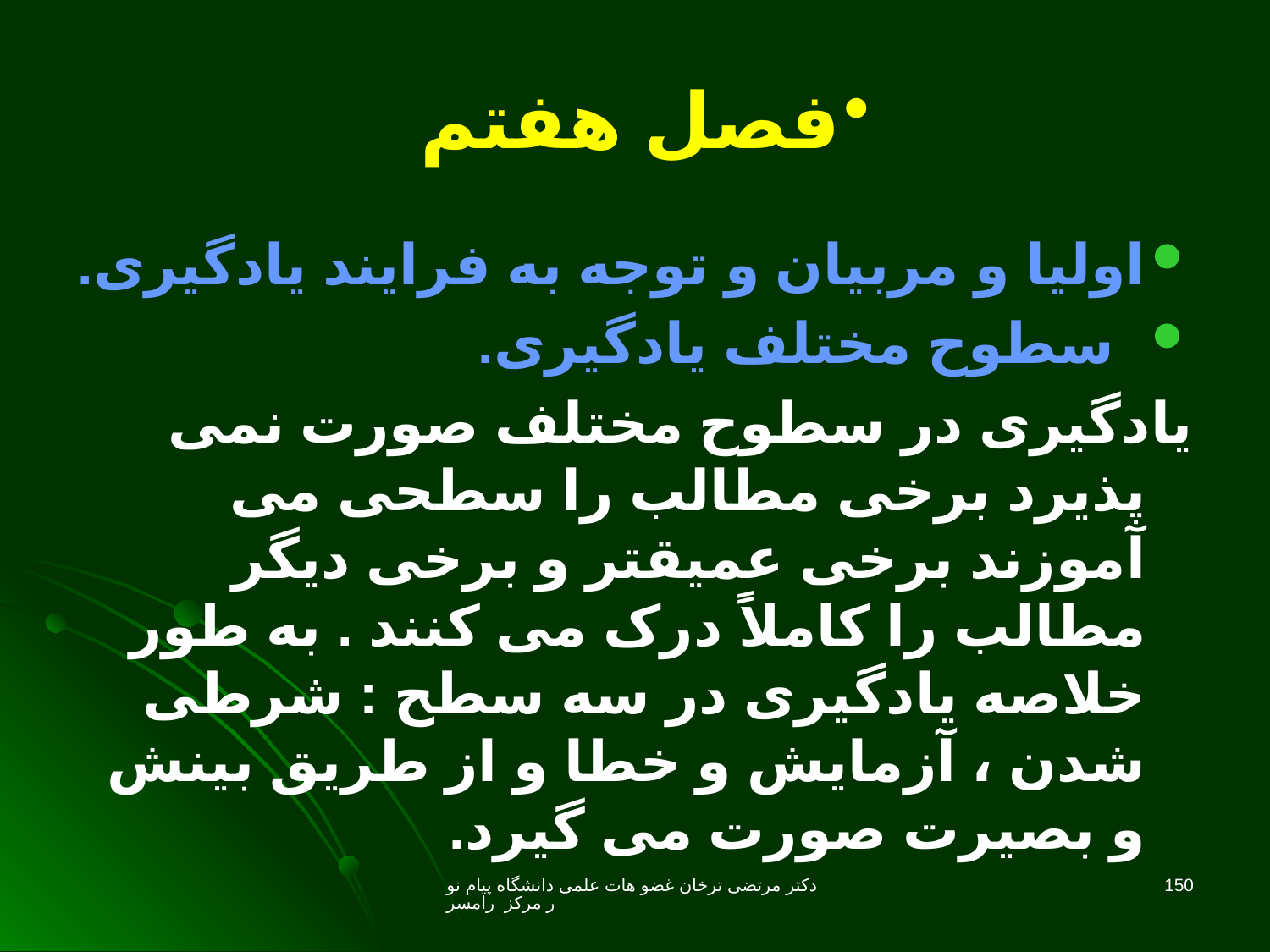

# فصل هفتم
اولیا و مربیان و توجه به فرایند یادگیری.
  سطوح مختلف یادگیری.
یادگیری در سطوح مختلف صورت نمی پذیرد برخی مطالب را سطحی می آموزند برخی عمیقتر و برخی دیگر مطالب را کاملاً درک می کنند . به طور خلاصه یادگیری در سه سطح : شرطی شدن ، آزمایش و خطا و از طریق بینش و بصیرت صورت می گیرد.
دکتر مرتضی ترخان غضو هات علمی دانشگاه پیام نور مرکز رامسر
150